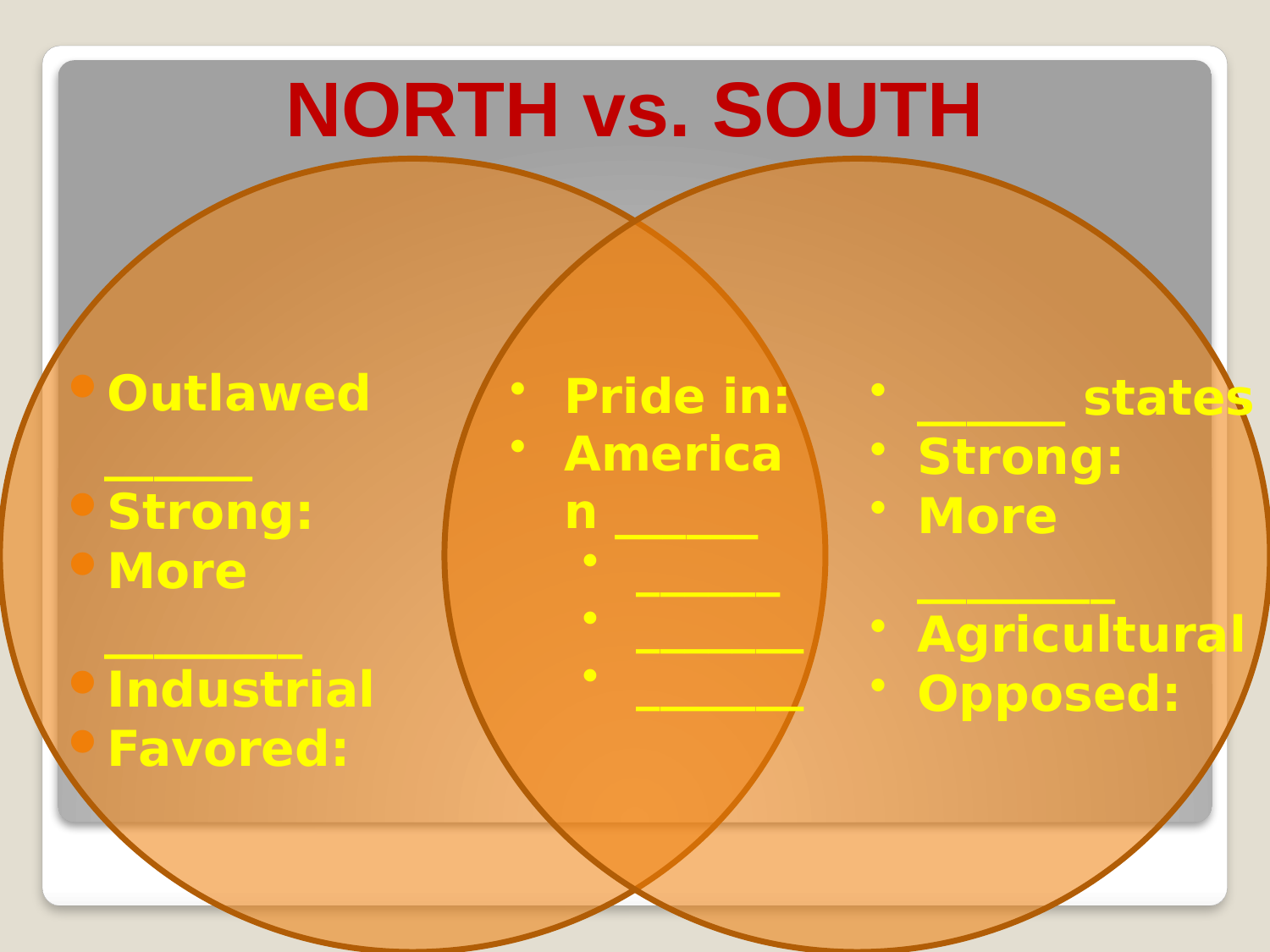

# NORTH vs. SOUTH

Outlawed ______
Strong:
More ________
Industrial
Favored:

Pride in:
American ______
______
_______
_______

______ states
Strong:
More ________
Agricultural
Opposed: